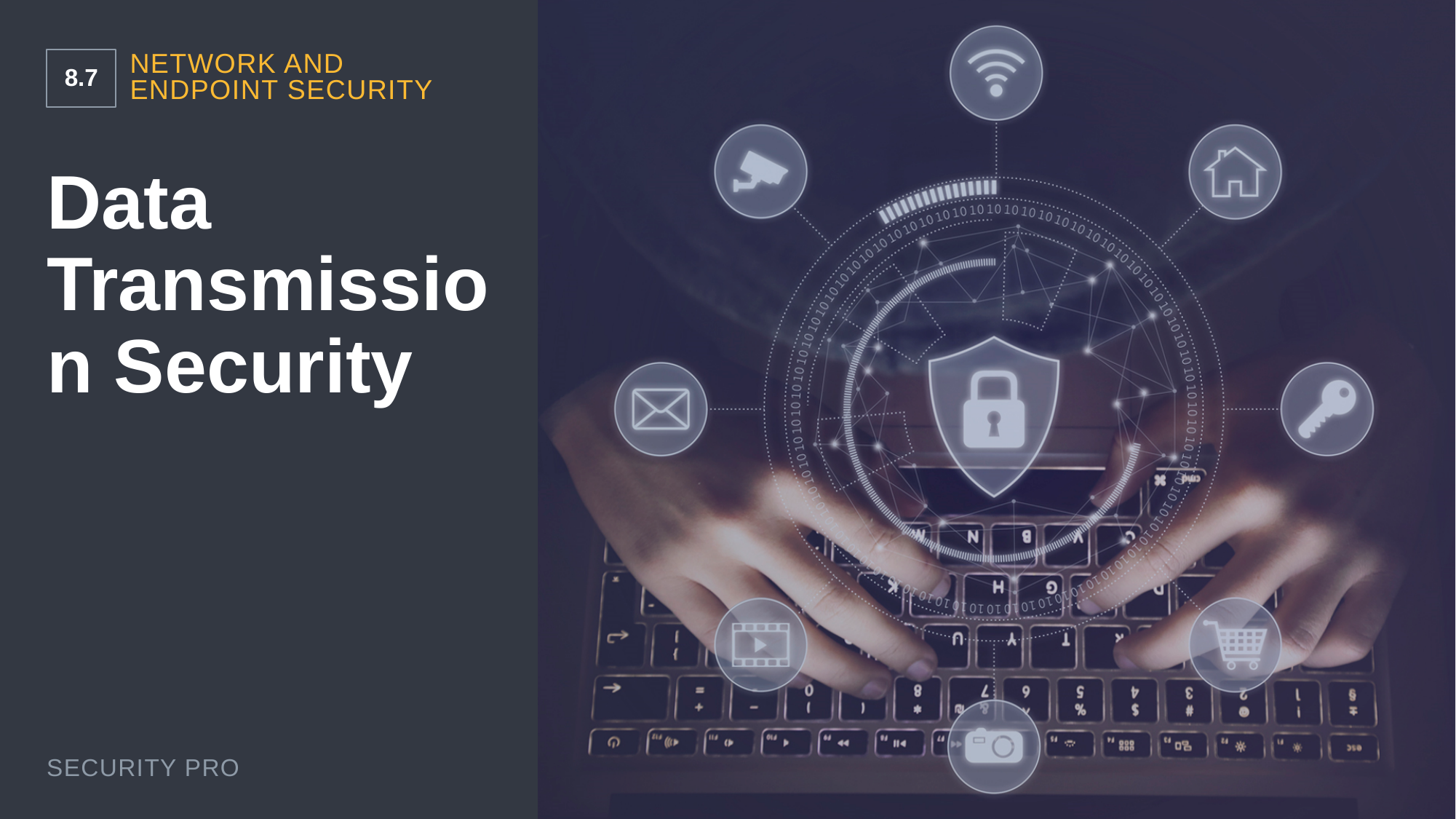

8.7
Network and Endpoint Security
# Data Transmission Security
Security Pro